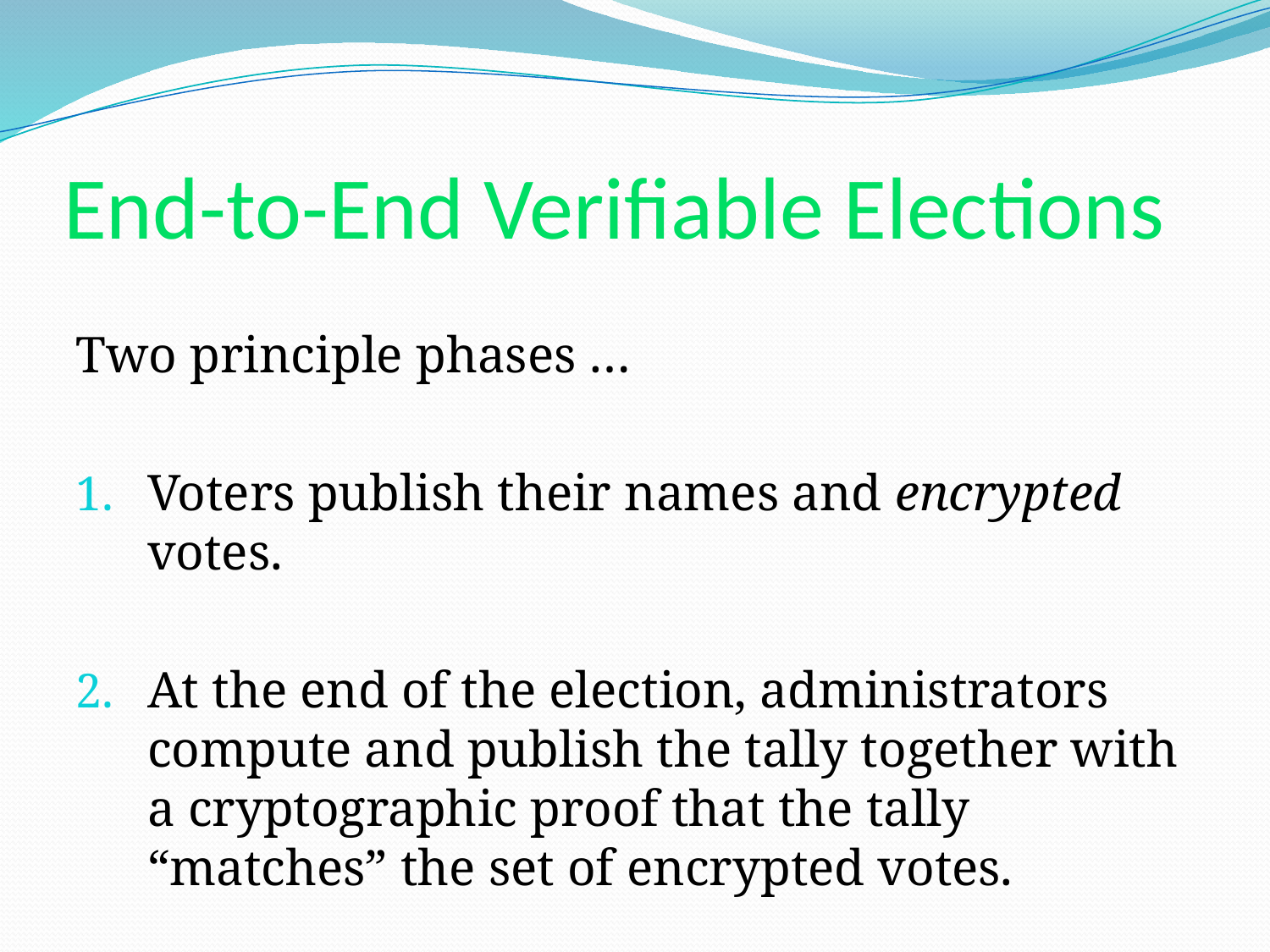

# End-to-End Verifiable Elections

Two principle phases …

Voters publish their names and encrypted votes.

At the end of the election, administrators compute and publish the tally together with a cryptographic proof that the tally “matches” the set of encrypted votes.